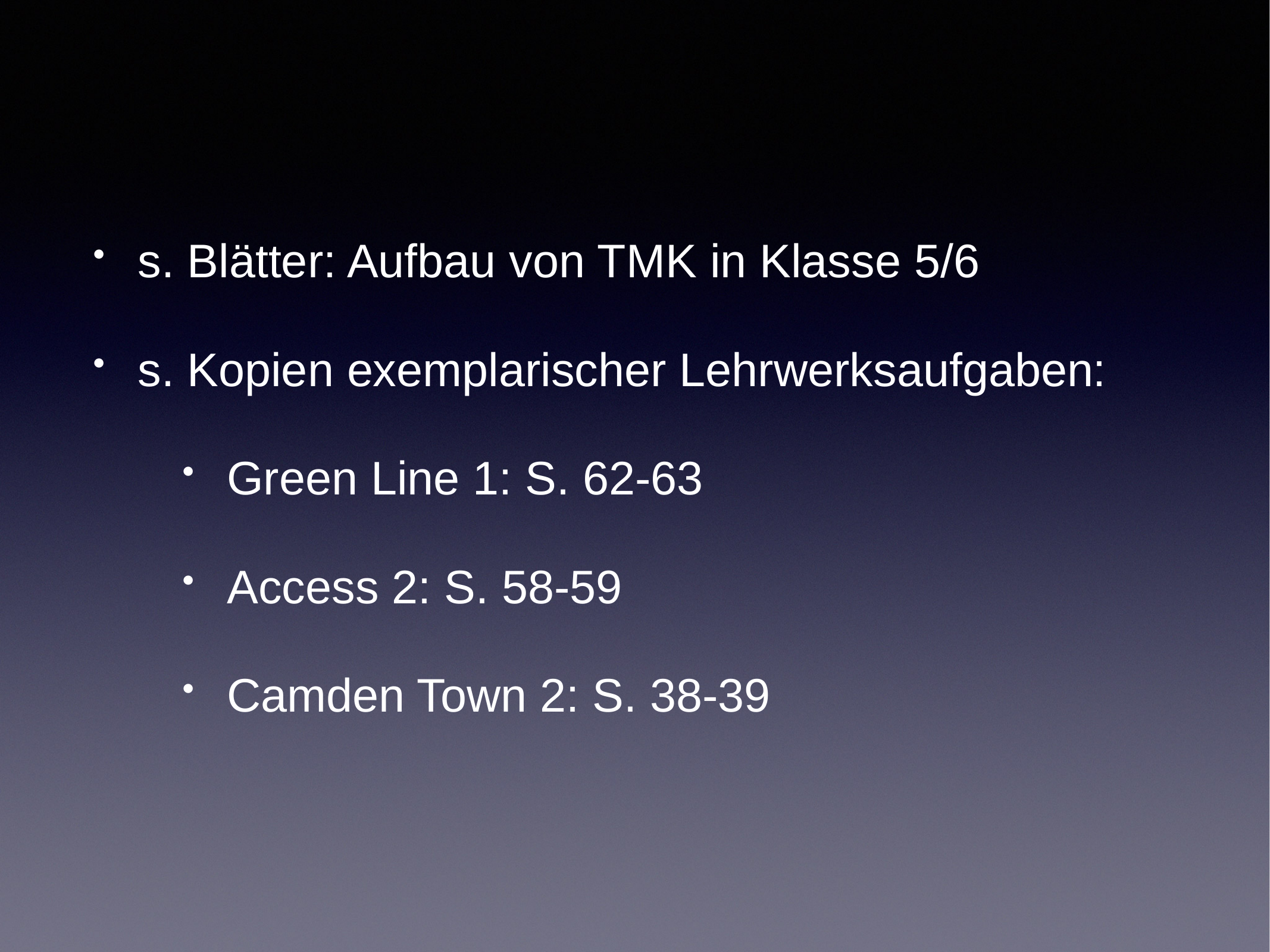

s. Blätter: Aufbau von TMK in Klasse 5/6
s. Kopien exemplarischer Lehrwerksaufgaben:
Green Line 1: S. 62-63
Access 2: S. 58-59
Camden Town 2: S. 38-39